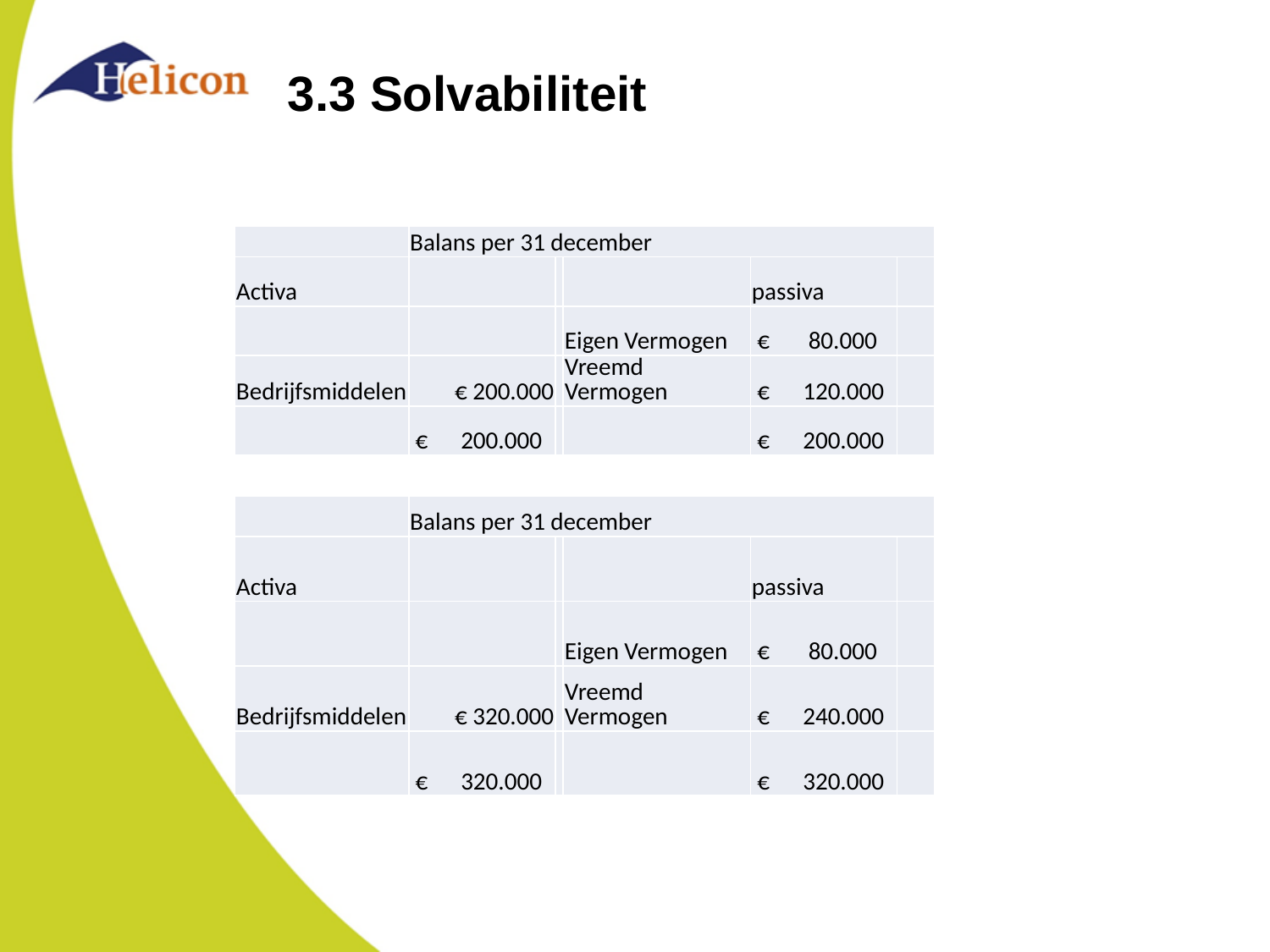

# 3.3 Solvabiliteit
|  | Balans per 31 december |  |  |  |  |
| --- | --- | --- | --- | --- | --- |
| Activa |  |  |  | passiva |  |
|  |  |  | Eigen Vermogen | € 80.000 |  |
| Bedrijfsmiddelen | € 200.000 |  | Vreemd Vermogen | € 120.000 |  |
|  | € 200.000 |  |  | € 200.000 |  |
|  | Balans per 31 december |  |  |  |  |
| --- | --- | --- | --- | --- | --- |
| Activa |  |  |  | passiva |  |
|  |  |  | Eigen Vermogen | € 80.000 |  |
| Bedrijfsmiddelen | € 320.000 |  | Vreemd Vermogen | € 240.000 |  |
|  | € 320.000 |  |  | € 320.000 |  |